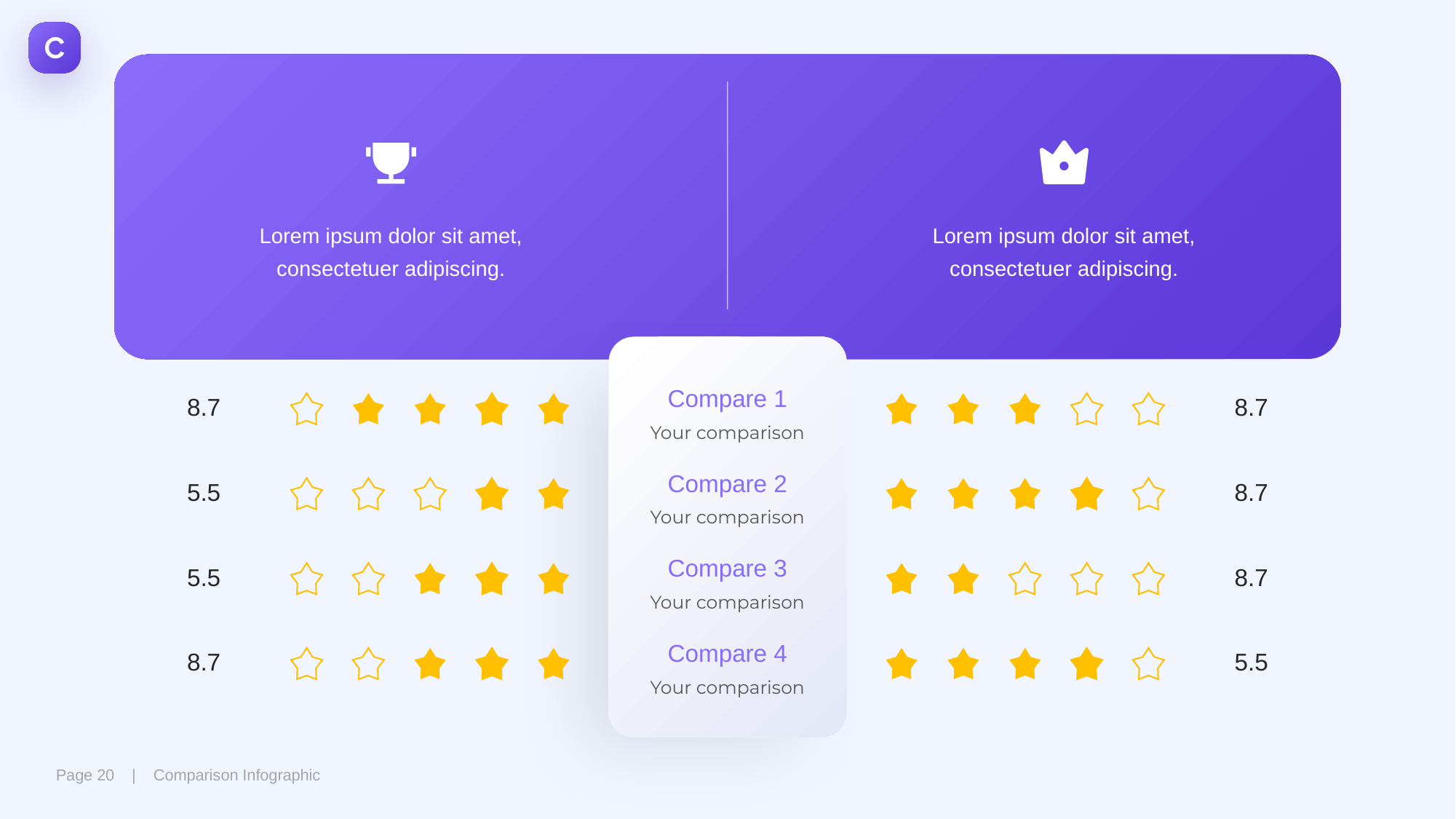

Lorem ipsum dolor sit amet, consectetuer adipiscing.
Lorem ipsum dolor sit amet, consectetuer adipiscing.

Compare 1
Your comparison
8.7
8.7

Compare 2
Your comparison
5.5
8.7

Compare 3
Your comparison
5.5
8.7

Compare 4
Your comparison
8.7
5.5